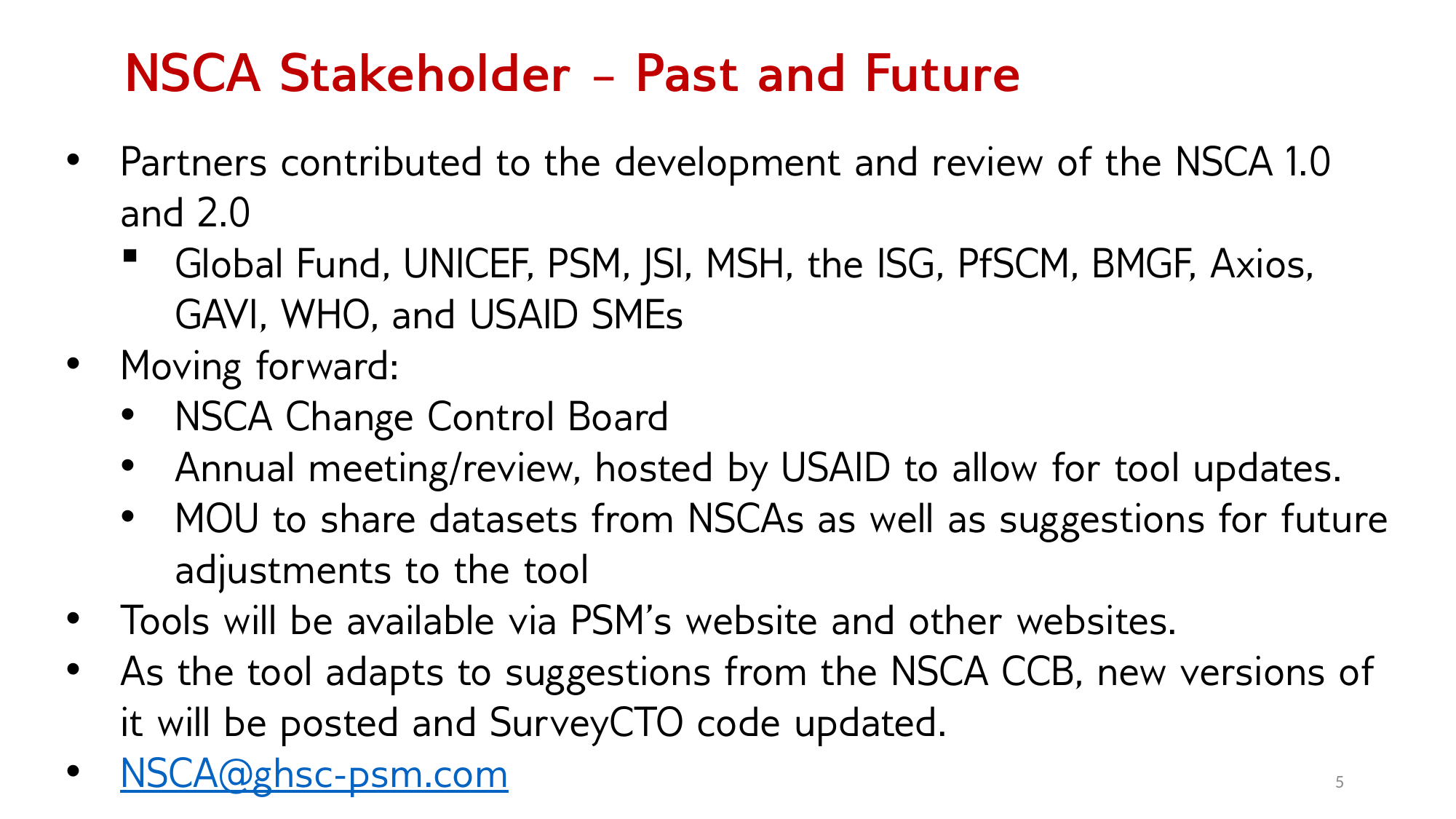

# NSCA Stakeholder – Past and Future
Partners contributed to the development and review of the NSCA 1.0 and 2.0
Global Fund, UNICEF, PSM, JSI, MSH, the ISG, PfSCM, BMGF, Axios, GAVI, WHO, and USAID SMEs
Moving forward:
NSCA Change Control Board
Annual meeting/review, hosted by USAID to allow for tool updates.
MOU to share datasets from NSCAs as well as suggestions for future adjustments to the tool
Tools will be available via PSM’s website and other websites.
As the tool adapts to suggestions from the NSCA CCB, new versions of it will be posted and SurveyCTO code updated.
NSCA@ghsc-psm.com
5